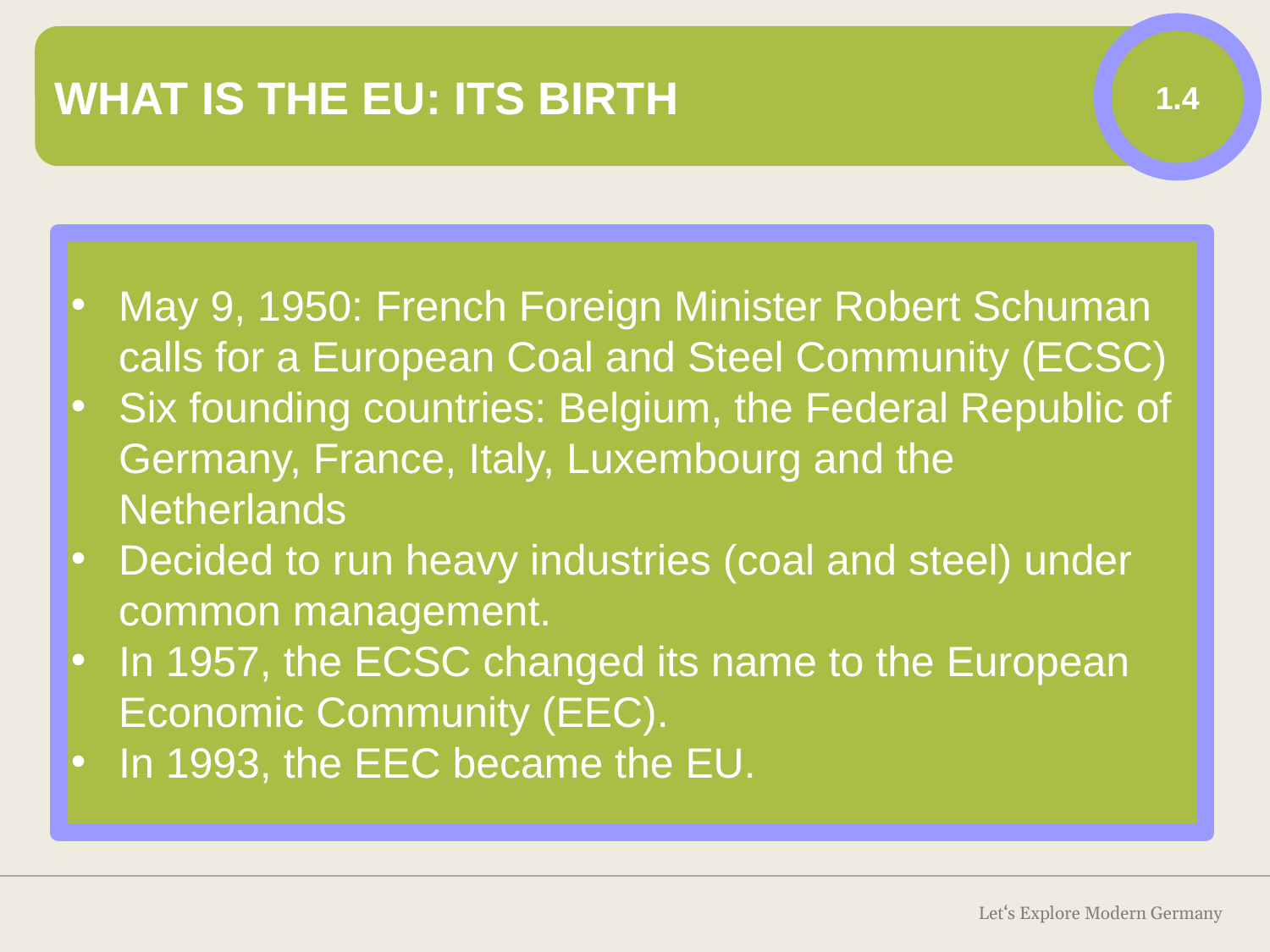

1.4
What is the EU: Its birth

May 9, 1950: French Foreign Minister Robert Schuman calls for a European Coal and Steel Community (ECSC)
Six founding countries: Belgium, the Federal Republic of Germany, France, Italy, Luxembourg and the Netherlands
Decided to run heavy industries (coal and steel) under common management.
In 1957, the ECSC changed its name to the European Economic Community (EEC).
In 1993, the EEC became the EU.

Let‘s Explore Modern Germany